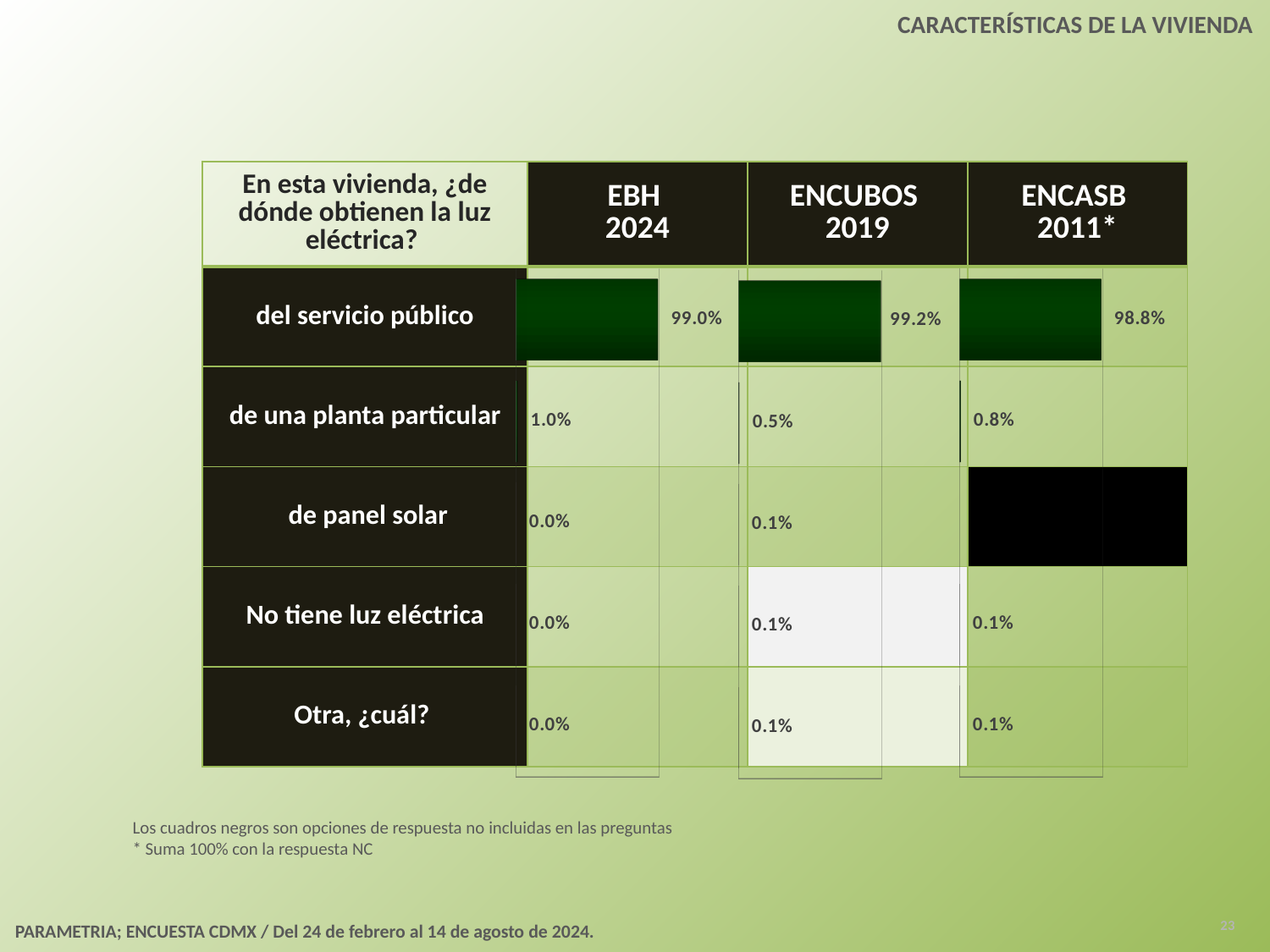

CARACTERÍSTICAS DE LA VIVIENDA
| En esta vivienda, ¿de dónde obtienen la luz eléctrica? | EBH 2024 | ENCUBOS 2019 | ENCASB 2011\* |
| --- | --- | --- | --- |
| del servicio público |  |  |  |
| de una planta particular |  |  |  |
| de panel solar |  |  |  |
| No tiene luz eléctrica |  |  |  |
| Otra, ¿cuál? |  |  |  |

[unsupported chart]

[unsupported chart]

[unsupported chart]

Los cuadros negros son opciones de respuesta no incluidas en las preguntas
* Suma 100% con la respuesta NC
23
PARAMETRIA; ENCUESTA CDMX / Del 24 de febrero al 14 de agosto de 2024.